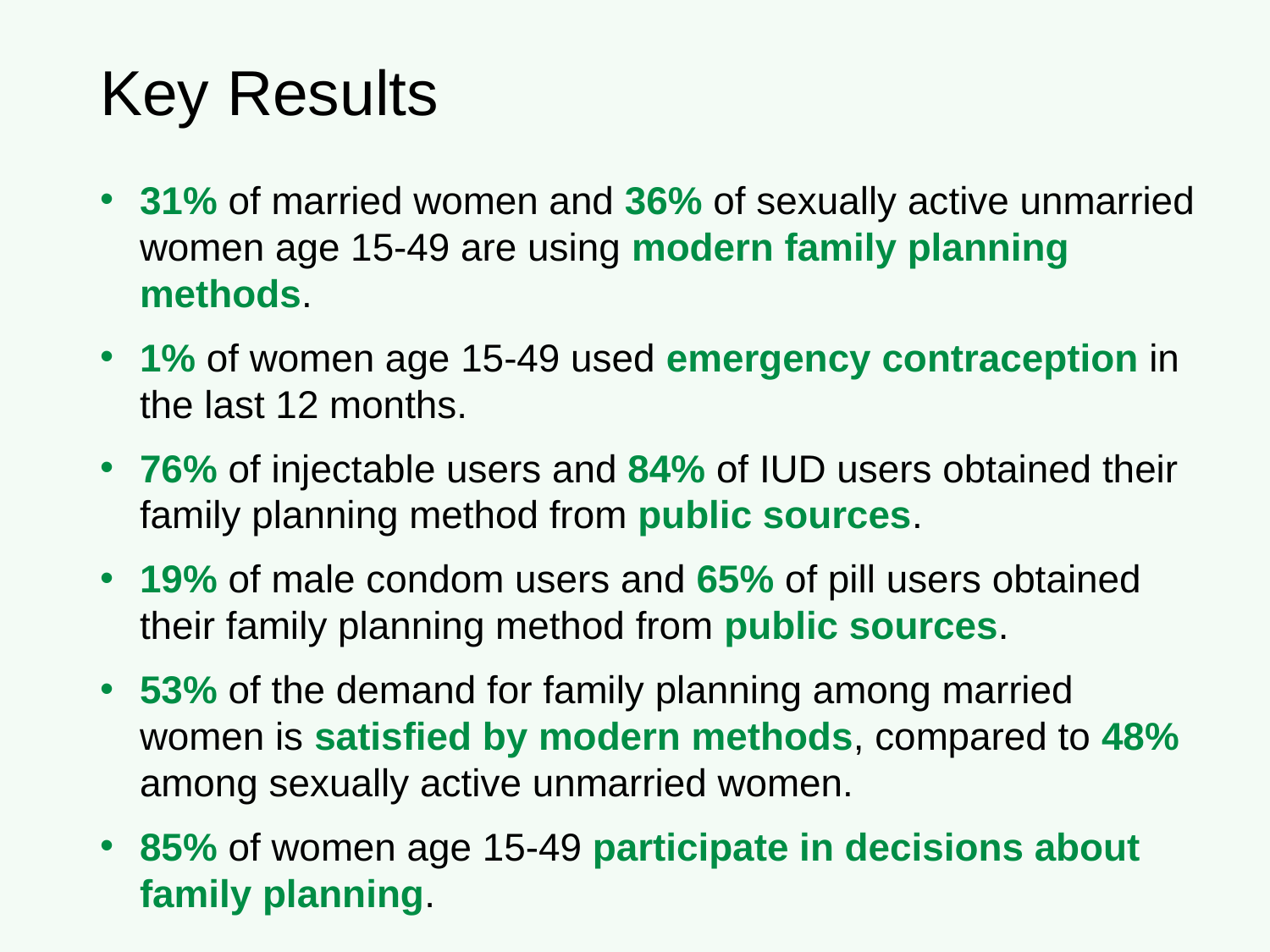

# Key Results
31% of married women and 36% of sexually active unmarried women age 15-49 are using modern family planning methods.
1% of women age 15-49 used emergency contraception in the last 12 months.
76% of injectable users and 84% of IUD users obtained their family planning method from public sources.
19% of male condom users and 65% of pill users obtained their family planning method from public sources.
53% of the demand for family planning among married women is satisfied by modern methods, compared to 48% among sexually active unmarried women.
85% of women age 15-49 participate in decisions about family planning.